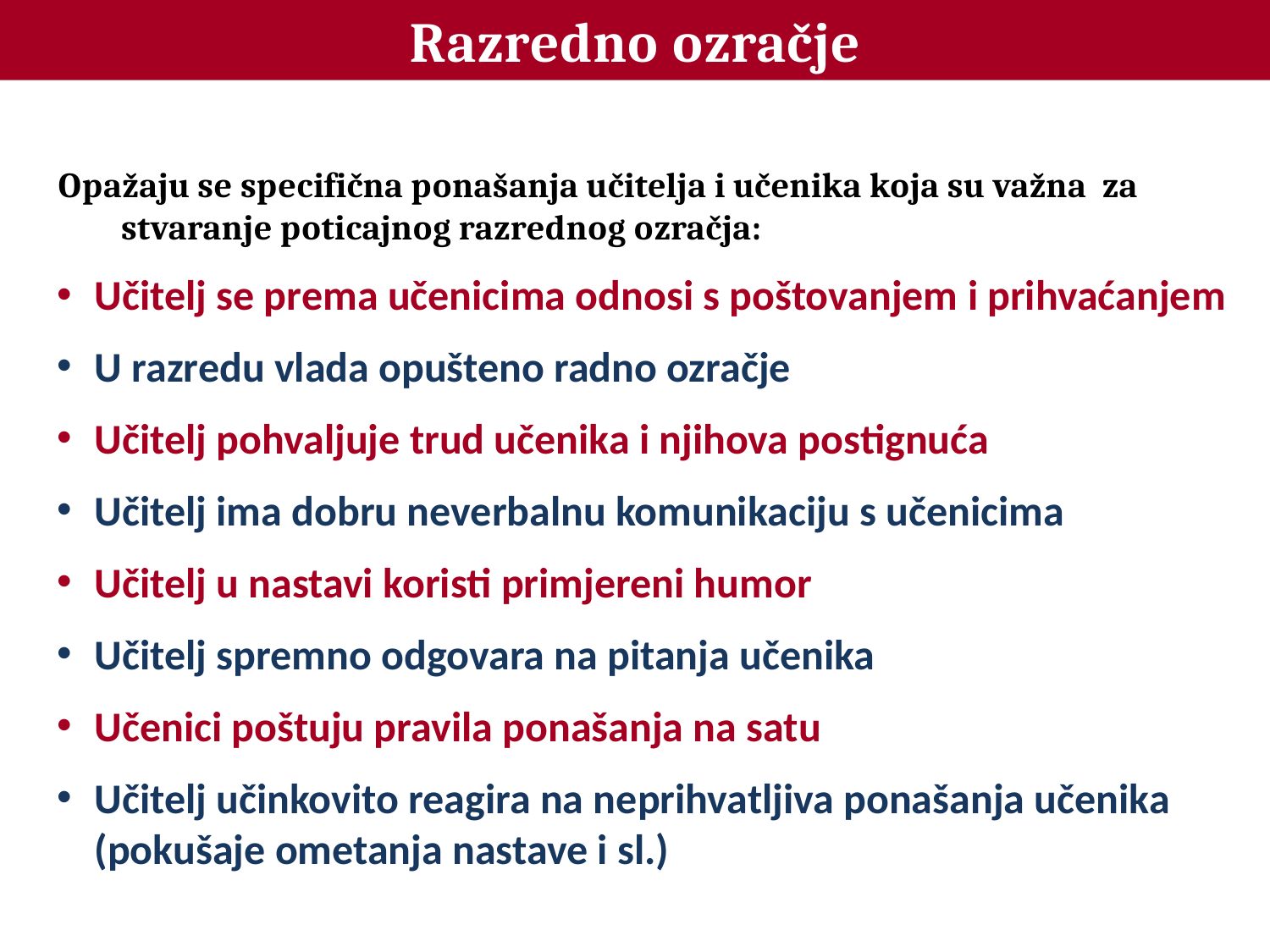

Razredno ozračje
Opažaju se specifična ponašanja učitelja i učenika koja su važna  za stvaranje poticajnog razrednog ozračja:
Učitelj se prema učenicima odnosi s poštovanjem i prihvaćanjem
U razredu vlada opušteno radno ozračje
Učitelj pohvaljuje trud učenika i njihova postignuća
Učitelj ima dobru neverbalnu komunikaciju s učenicima
Učitelj u nastavi koristi primjereni humor
Učitelj spremno odgovara na pitanja učenika
Učenici poštuju pravila ponašanja na satu
Učitelj učinkovito reagira na neprihvatljiva ponašanja učenika (pokušaje ometanja nastave i sl.)